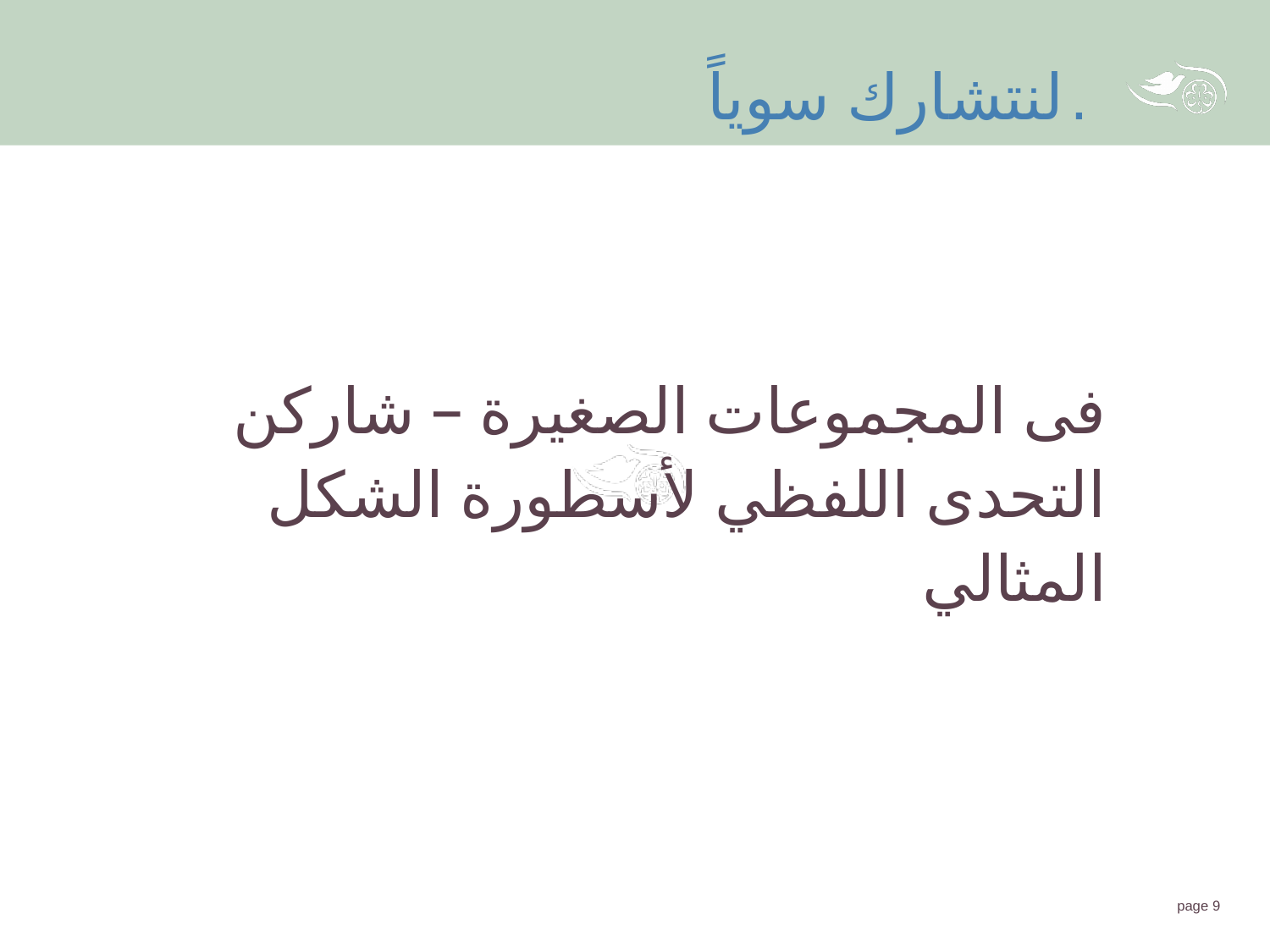

لنتشارك سوياً.

فى المجموعات الصغيرة – شاركن التحدى اللفظي لأسطورة الشكل المثالي